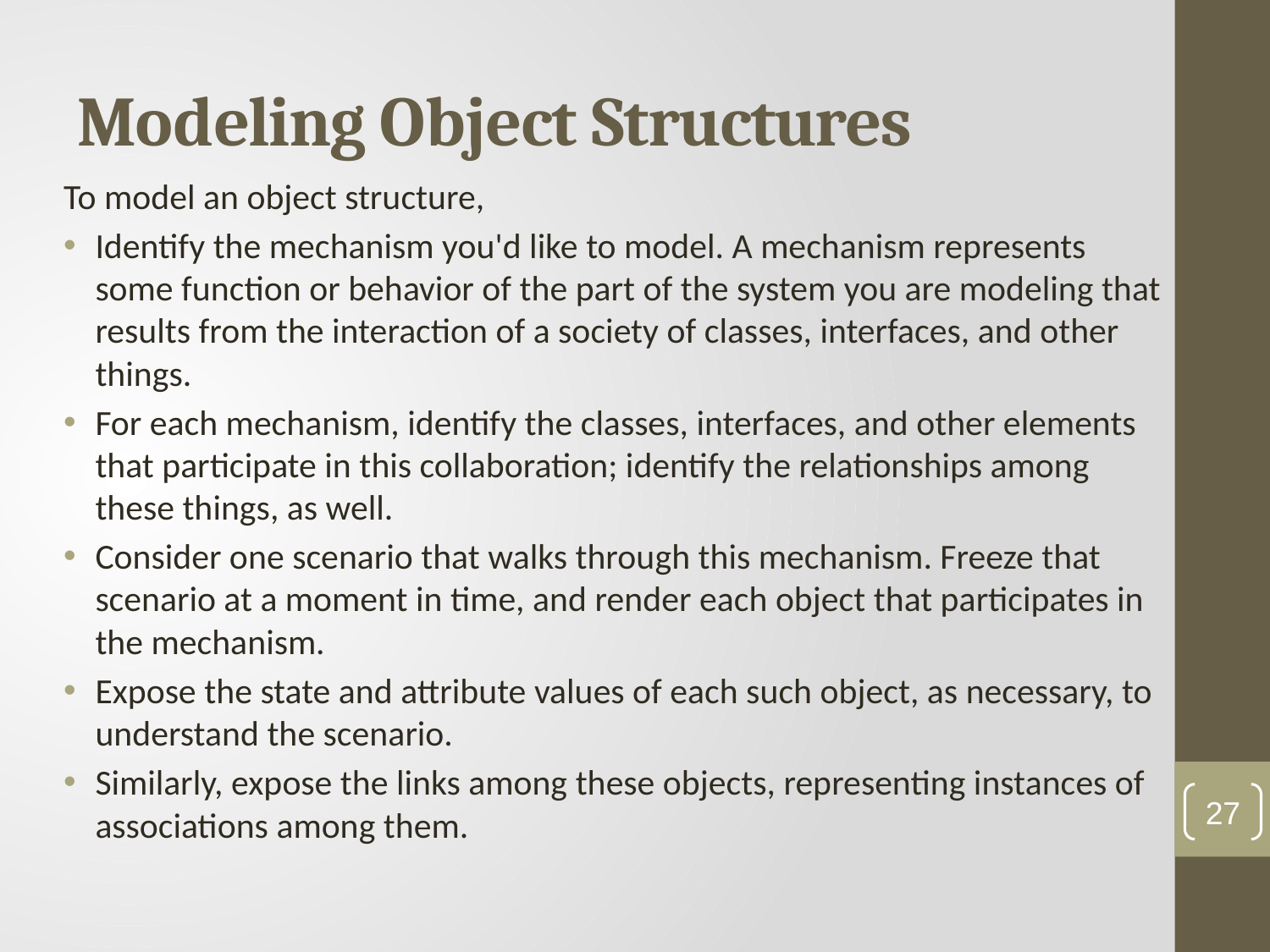

# Modeling Object Structures
To model an object structure,
Identify the mechanism you'd like to model. A mechanism represents some function or behavior of the part of the system you are modeling that results from the interaction of a society of classes, interfaces, and other things.
For each mechanism, identify the classes, interfaces, and other elements that participate in this collaboration; identify the relationships among these things, as well.
Consider one scenario that walks through this mechanism. Freeze that scenario at a moment in time, and render each object that participates in the mechanism.
Expose the state and attribute values of each such object, as necessary, to understand the scenario.
Similarly, expose the links among these objects, representing instances of associations among them.
27